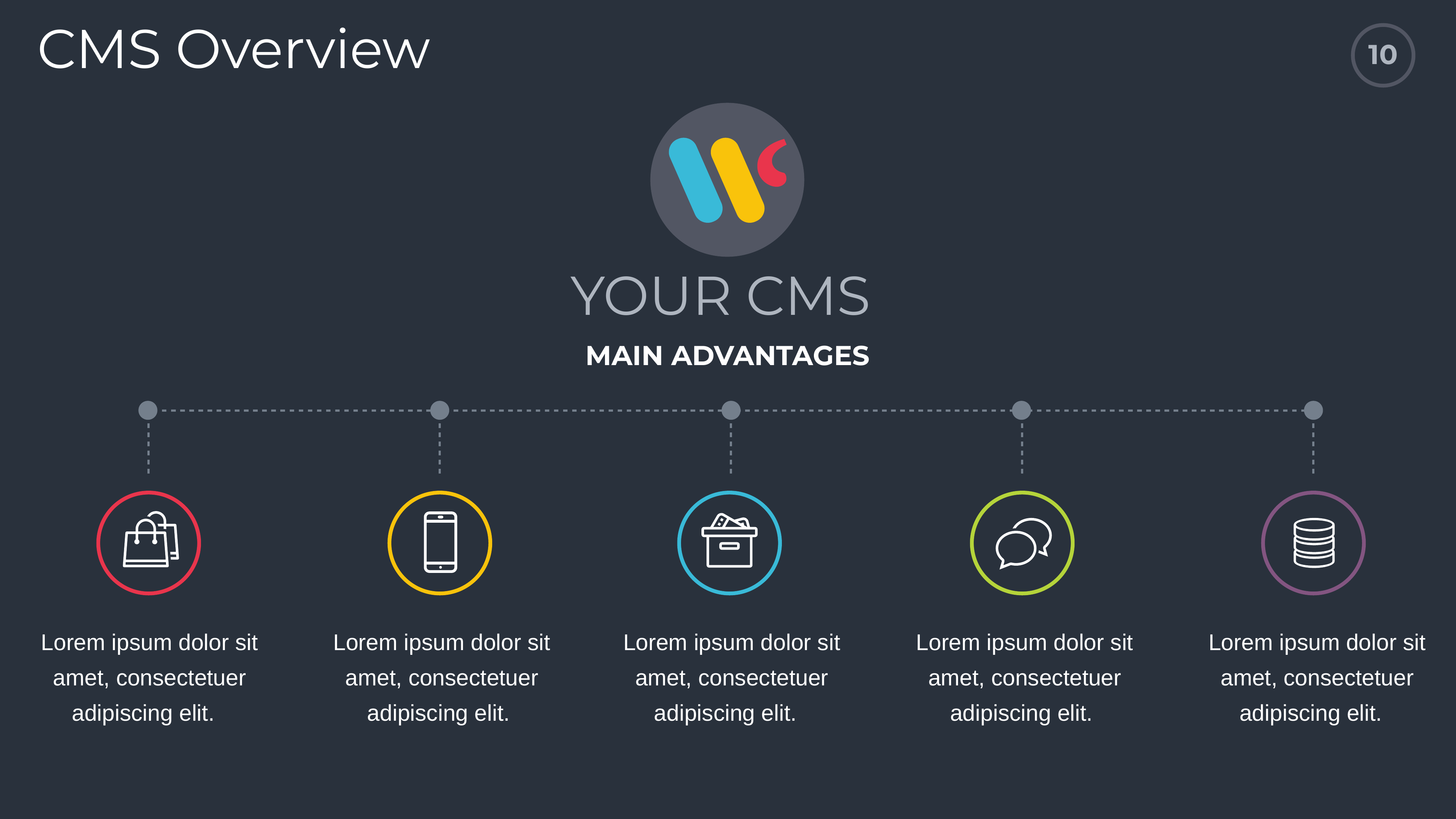

CMS Overview
10

your cms
main advantages

Lorem ipsum dolor sit amet, consectetuer adipiscing elit.
Lorem ipsum dolor sit amet, consectetuer adipiscing elit.
Lorem ipsum dolor sit amet, consectetuer adipiscing elit.
Lorem ipsum dolor sit amet, consectetuer adipiscing elit.
Lorem ipsum dolor sit amet, consectetuer adipiscing elit.